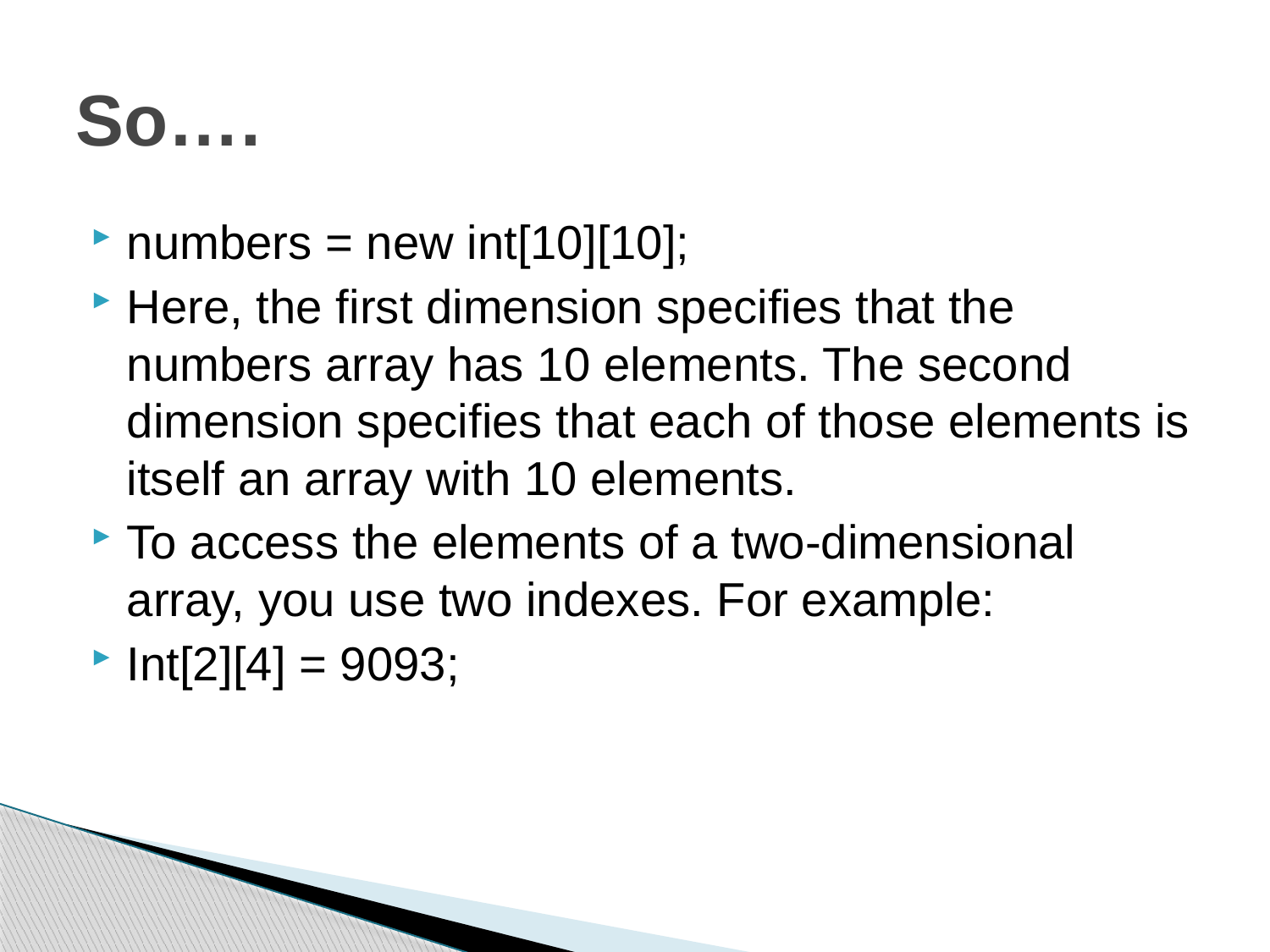

# So….
numbers = new int[10][10];
Here, the first dimension specifies that the numbers array has 10 elements. The second dimension specifies that each of those elements is itself an array with 10 elements.
To access the elements of a two-dimensional array, you use two indexes. For example:
Int[2][4] = 9093;